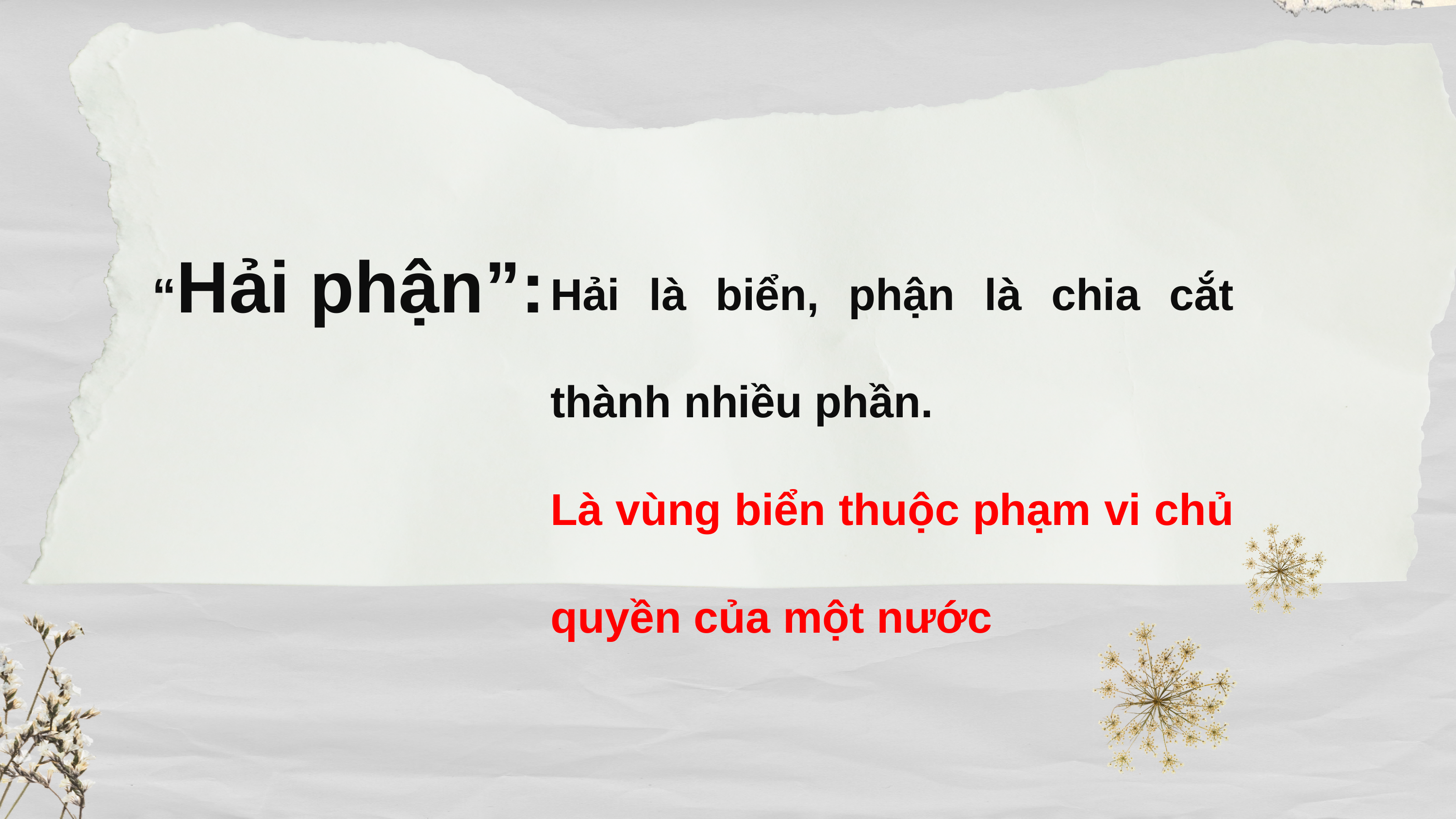

“Hải phận”:

Hải là biển, phận là chia cắt thành nhiều phần.
Là vùng biển thuộc phạm vi chủ quyền của một nước